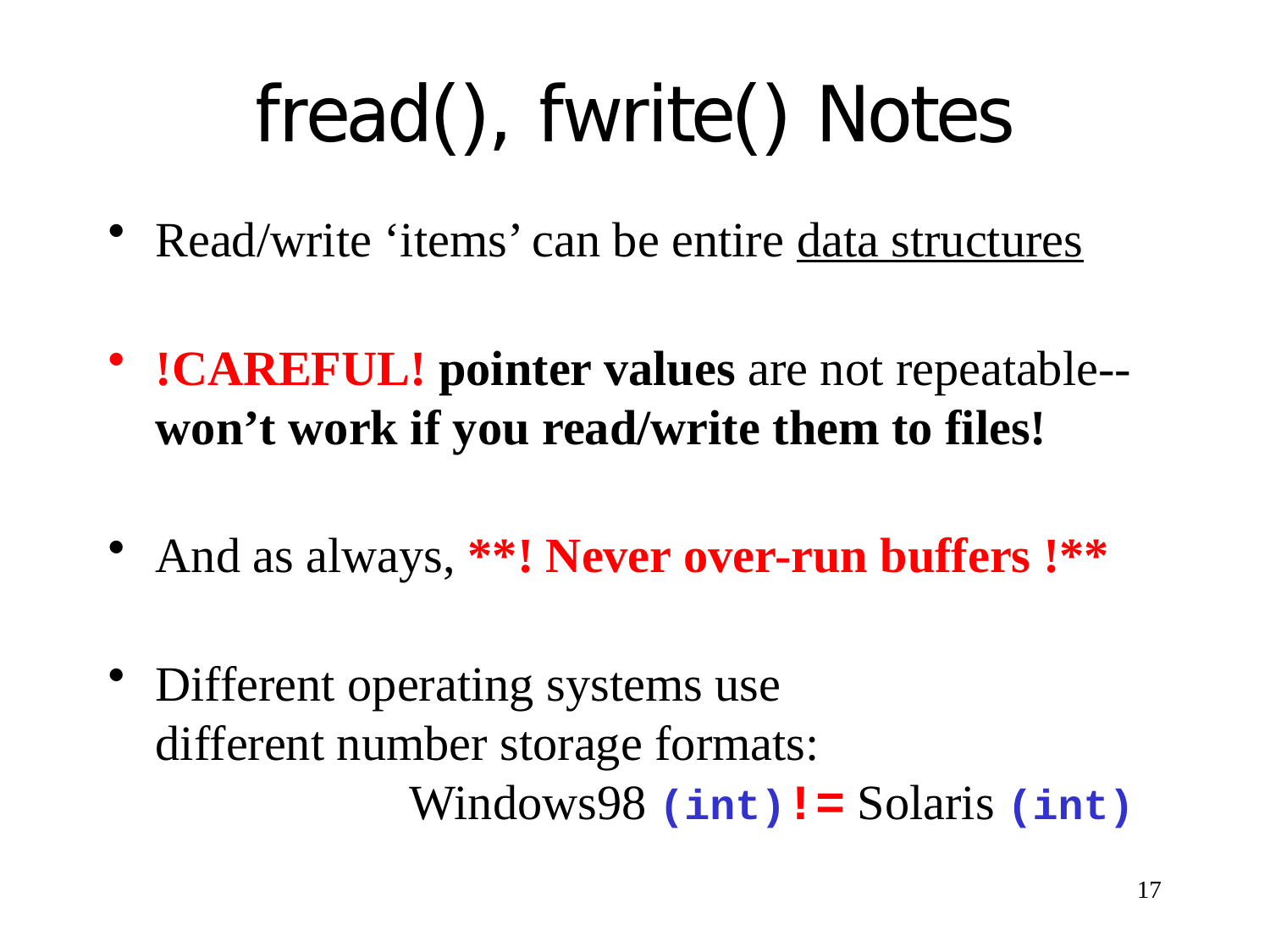

# fread(), fwrite() Notes
Read/write ‘items’ can be entire data structures
!CAREFUL! pointer values are not repeatable--won’t work if you read/write them to files!
And as always, **! Never over-run buffers !**
Different operating systems use
different number storage formats:
		Windows98 (int)!= Solaris (int)
17